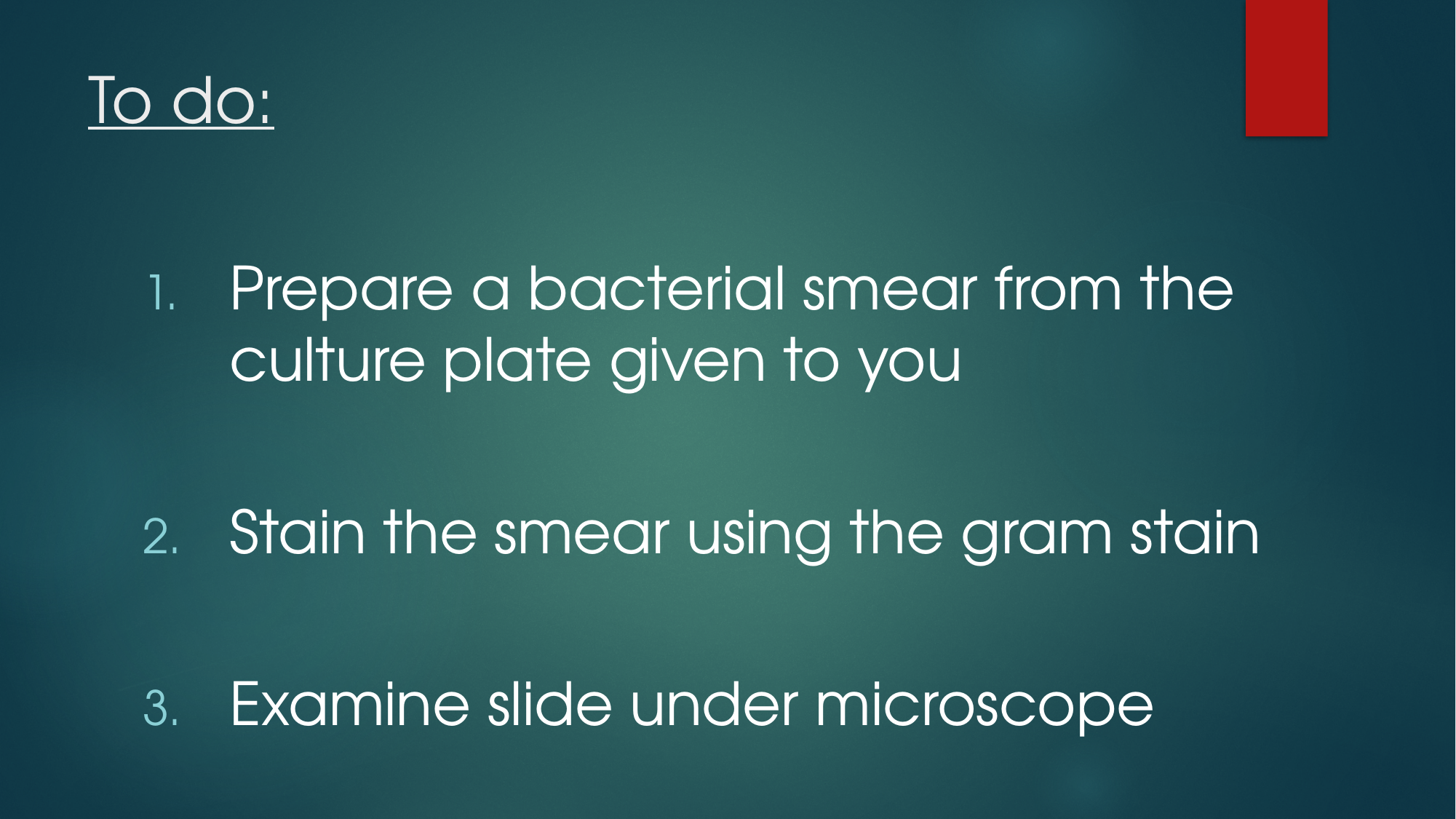

# To do:
Prepare a bacterial smear from the culture plate given to you

Stain the smear using the gram stain

Examine slide under microscope